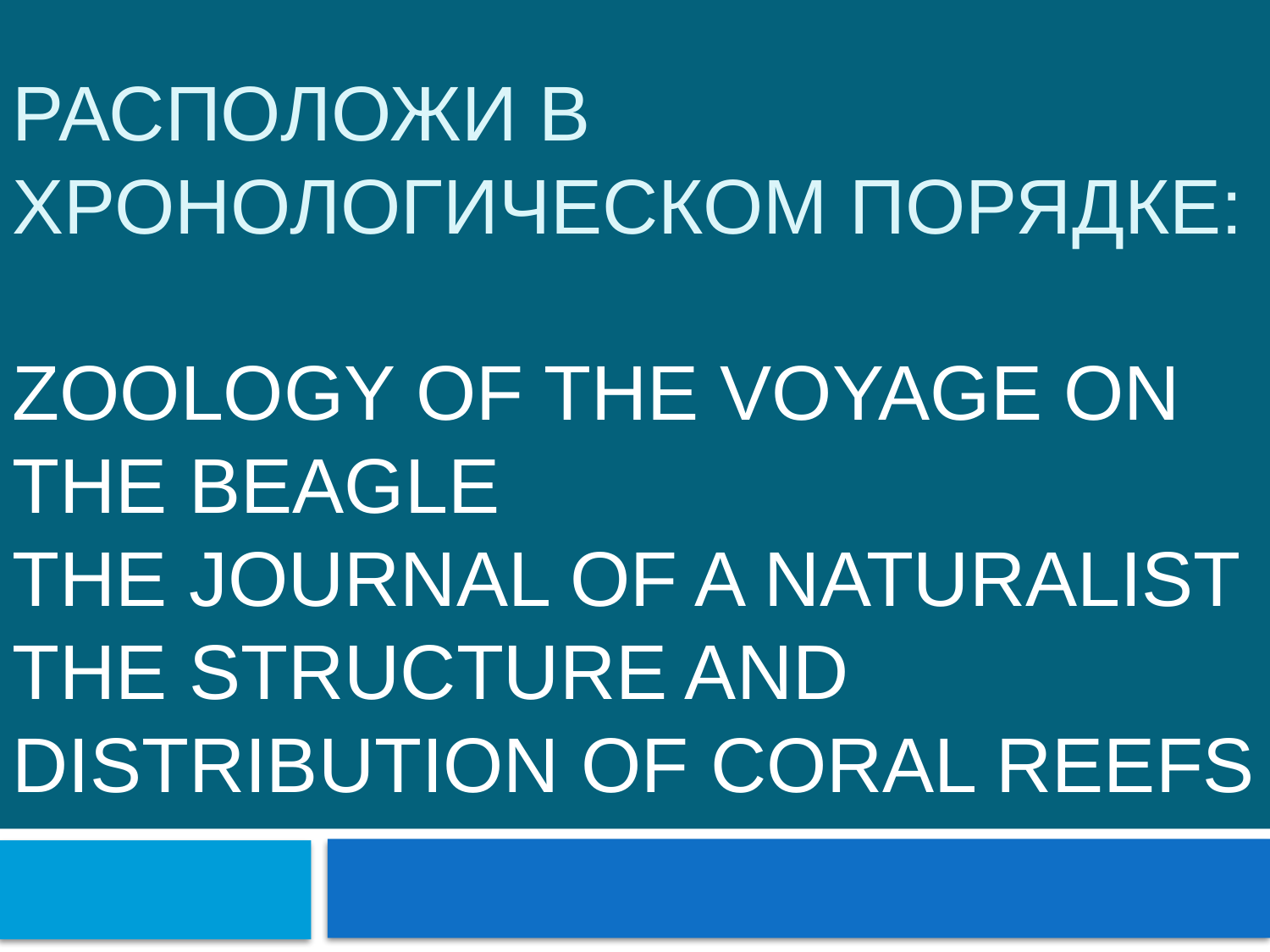

# Расположи в хронологическом порядке: Zoology of the Voyage on the Beagle The Journal of a Naturalist The Structure and Distribution of Coral Reefs